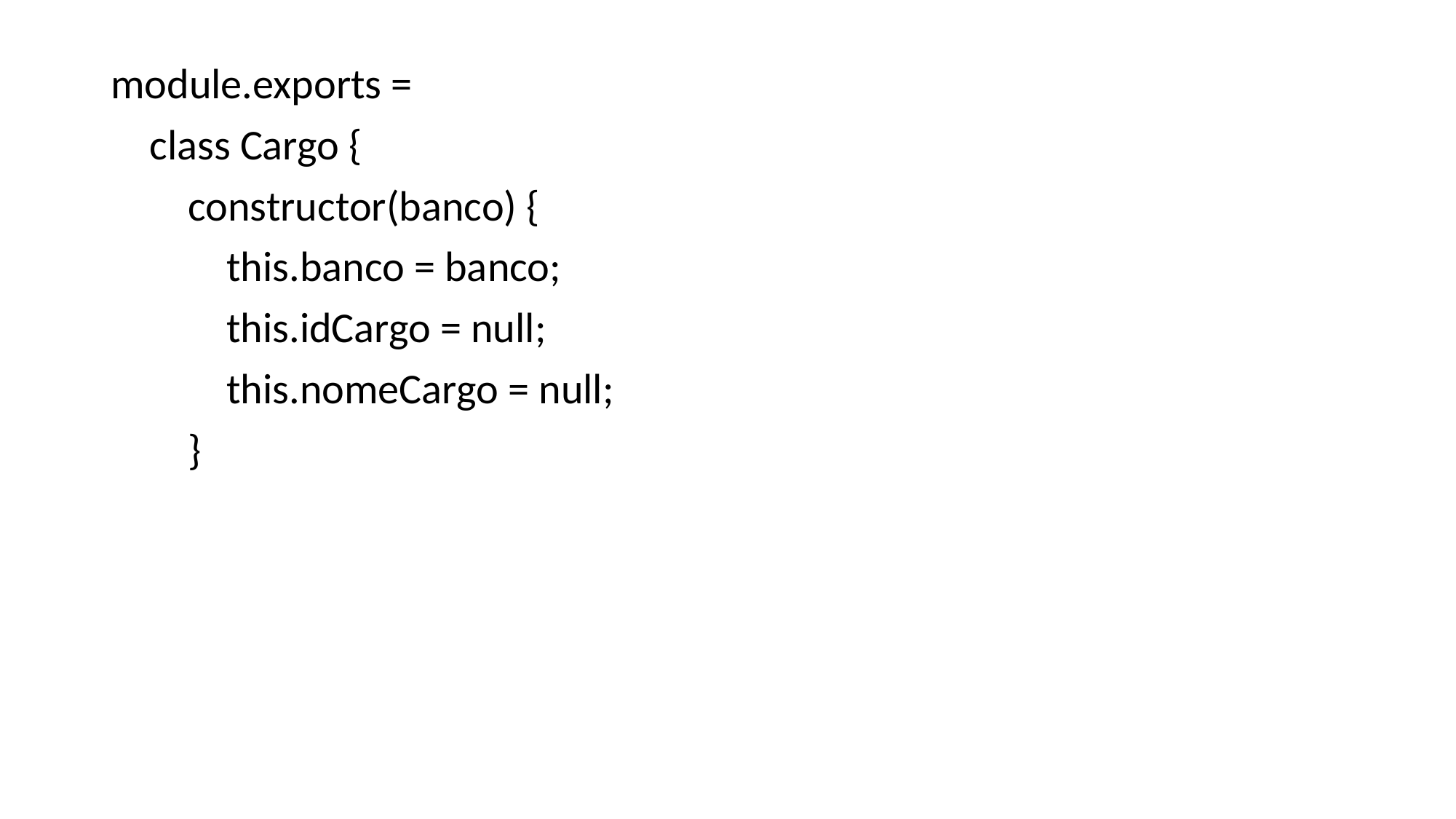

#
module.exports =
    class Cargo {
        constructor(banco) {
            this.banco = banco;
            this.idCargo = null;
            this.nomeCargo = null;
        }